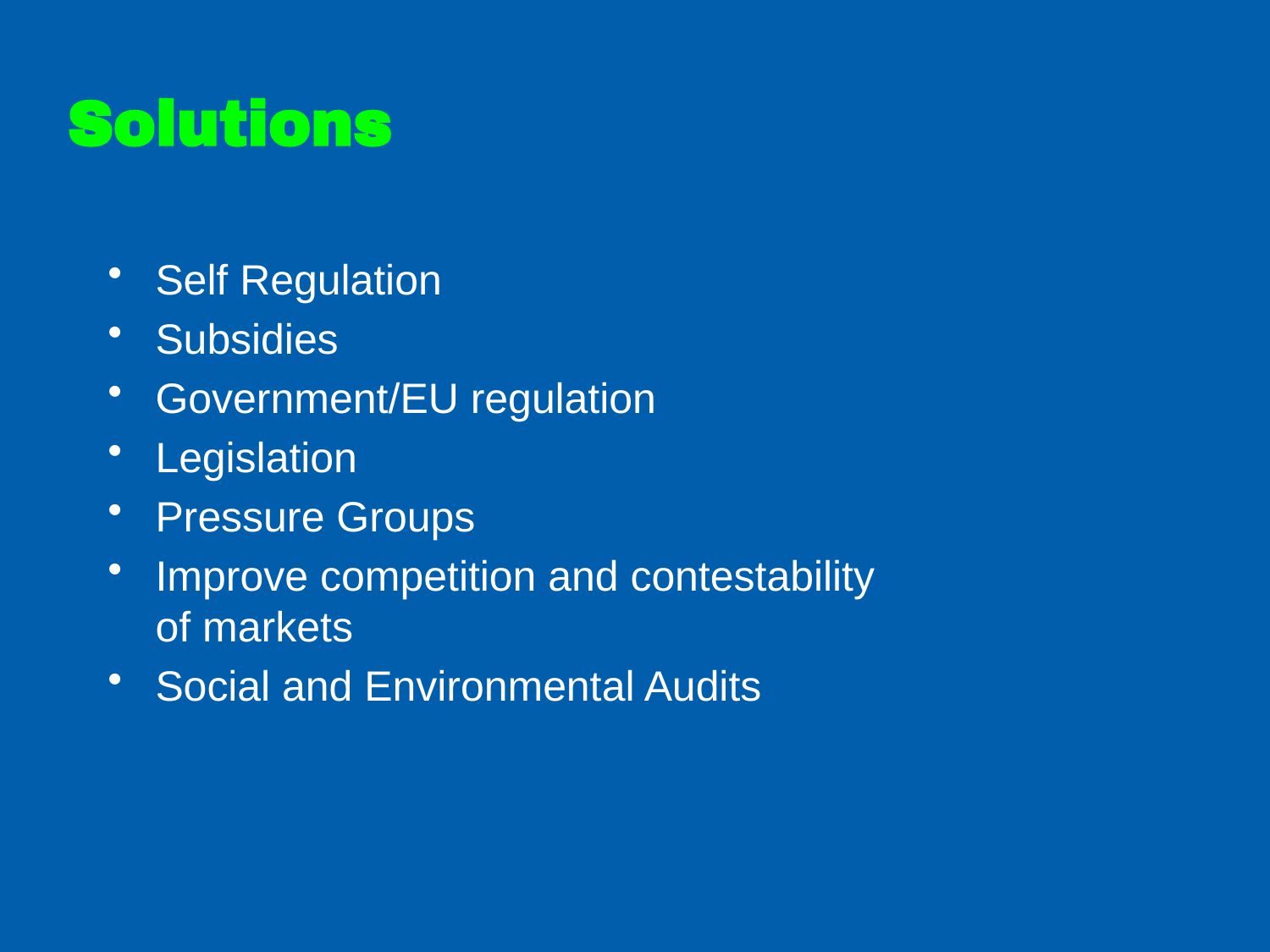

# Solutions
Self Regulation
Subsidies
Government/EU regulation
Legislation
Pressure Groups
Improve competition and contestability
of markets
Social and Environmental Audits